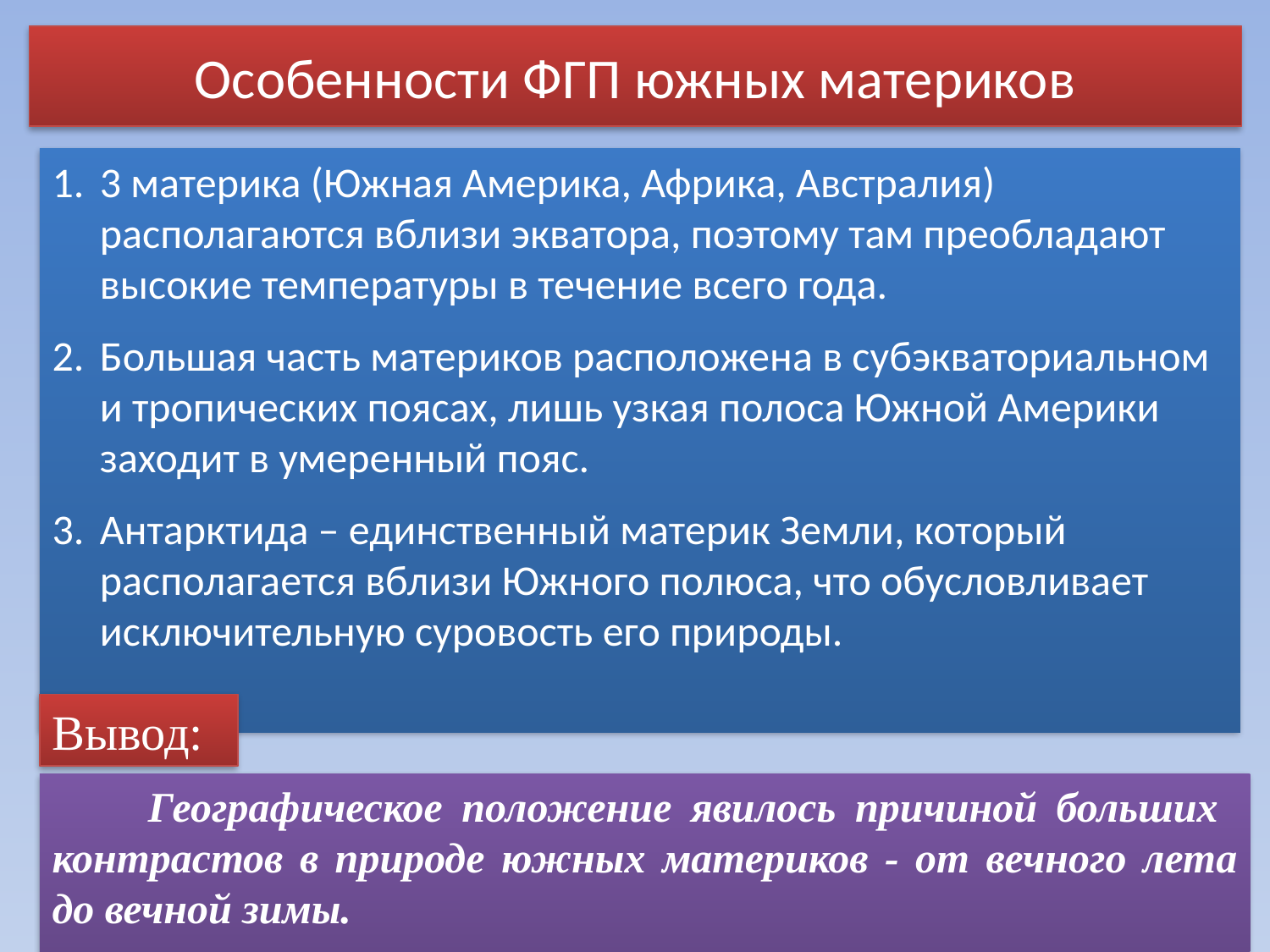

# Особенности ФГП южных материков
3 материка (Южная Америка, Африка, Австралия) располагаются вблизи экватора, поэтому там преобладают высокие температуры в течение всего года.
Большая часть материков расположена в субэкваториальном и тропических поясах, лишь узкая полоса Южной Америки заходит в умеренный пояс.
Антарктида – единственный материк Земли, который располагается вблизи Южного полюса, что обусловливает исключительную суровость его природы.

Вывод:
     Географическое положение явилось причиной больших  контрастов в природе южных материков - от вечного лета до вечной зимы.